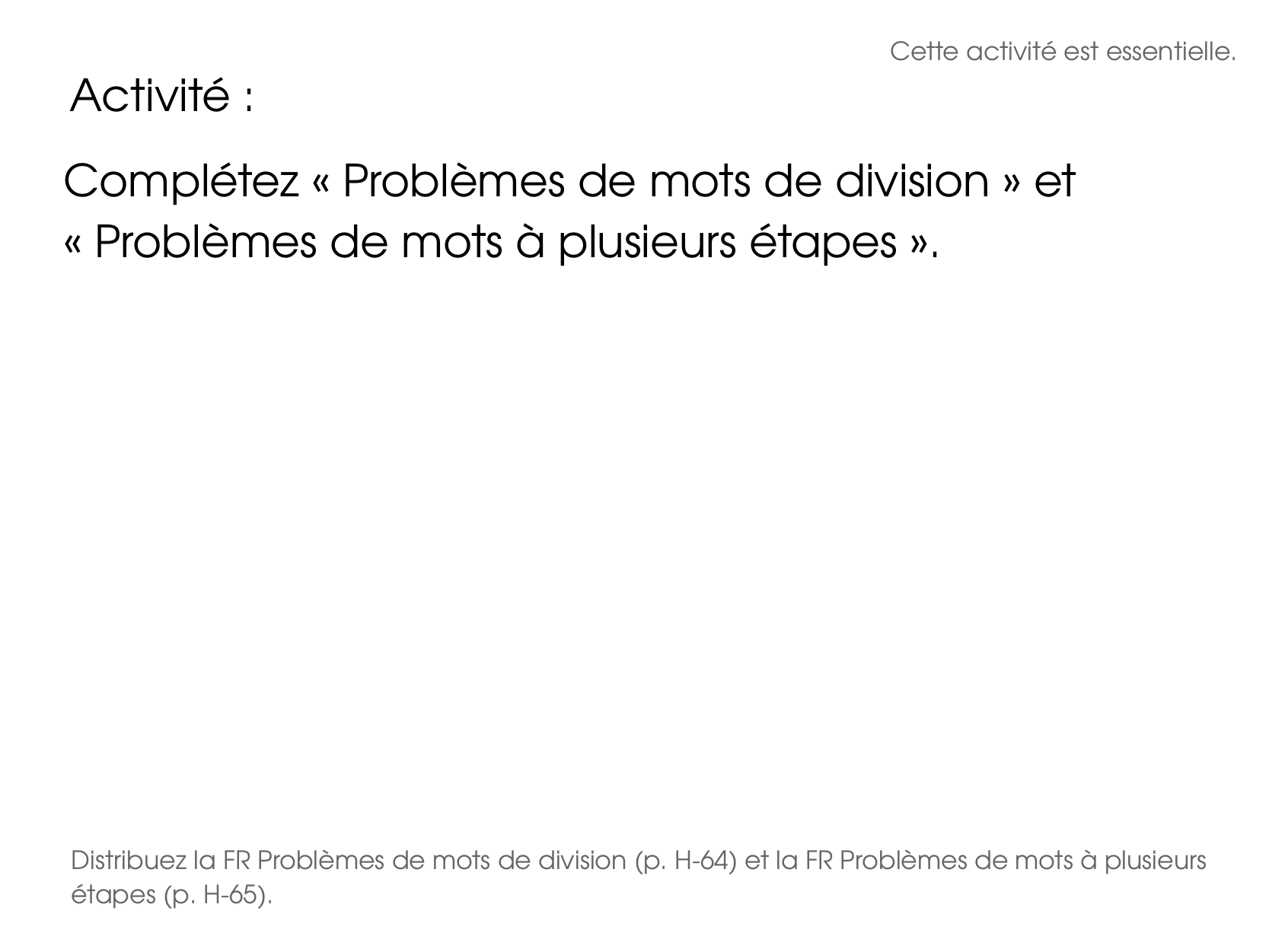

Cette activité est essentielle.
Activité :
Complétez « Problèmes de mots de division » et « Problèmes de mots à plusieurs étapes ».
Distribuez la FR Problèmes de mots de division (p. H-64) et la FR Problèmes de mots à plusieurs étapes (p. H-65).